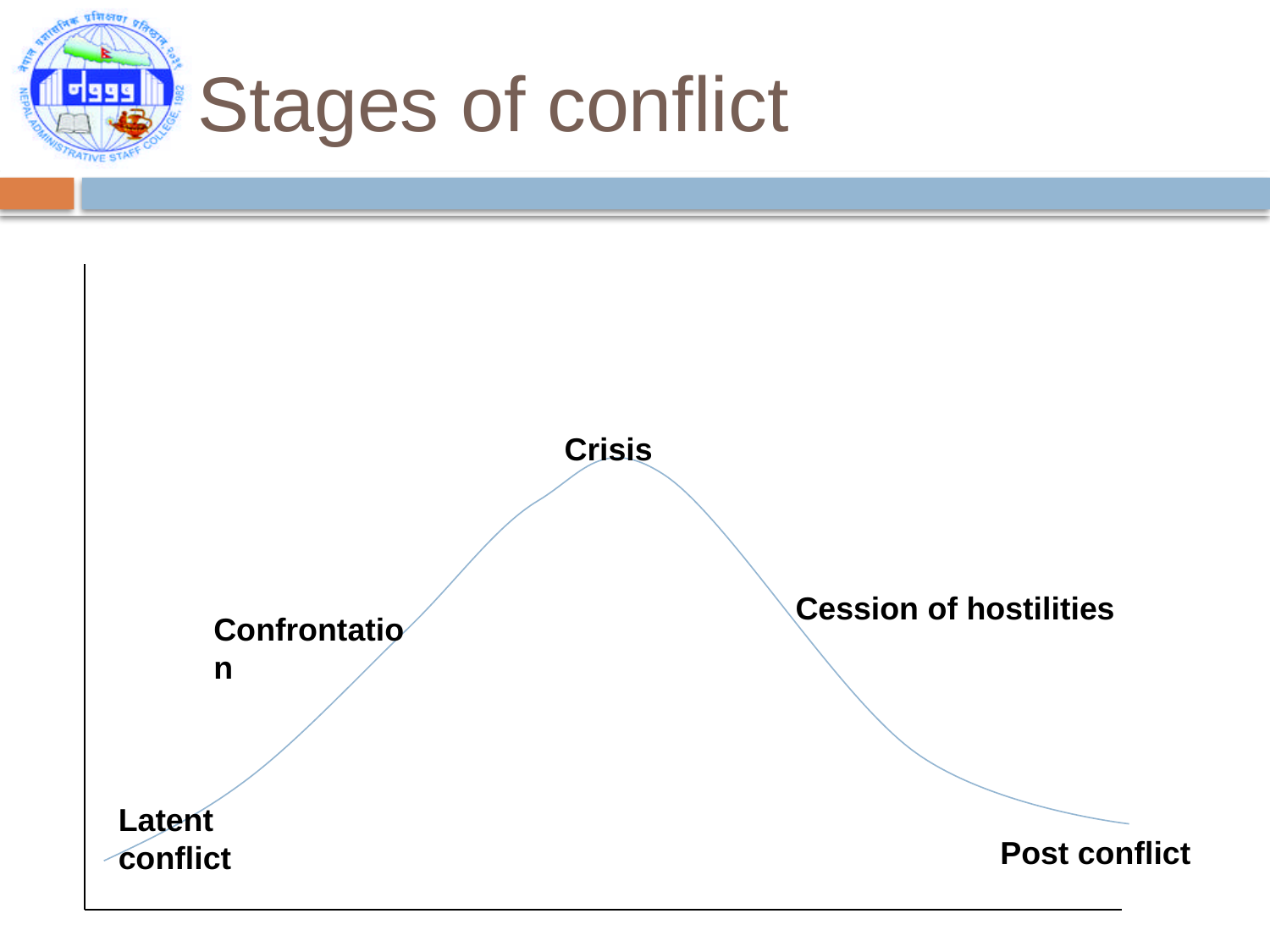

# Stages of conflict
Crisis

Cession of hostilities
Confrontation
Latent conflict
Post conflict